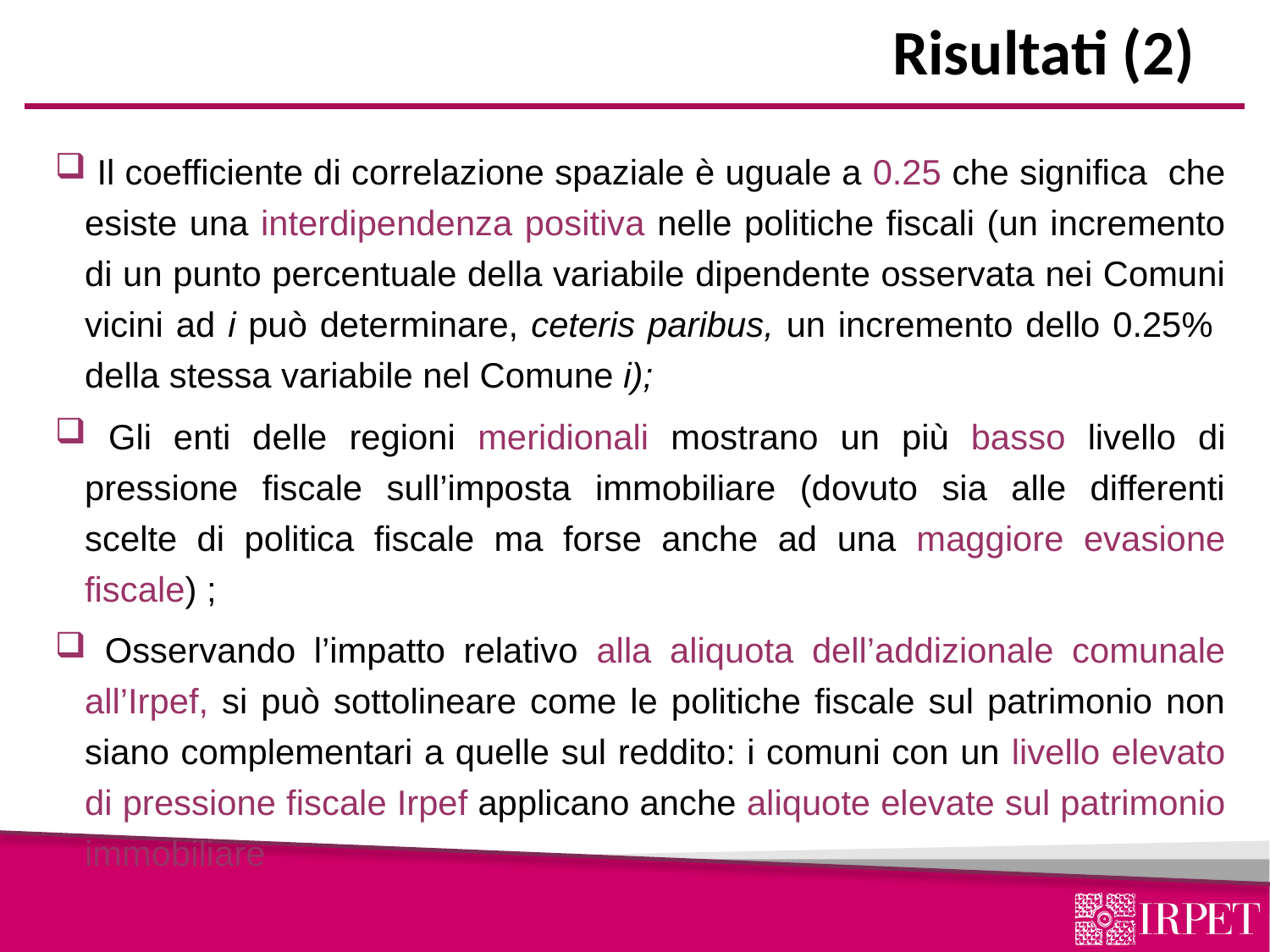

# Risultati (2)

 Il coefficiente di correlazione spaziale è uguale a 0.25 che significa  che esiste una interdipendenza positiva nelle politiche fiscali (un incremento di un punto percentuale della variabile dipendente osservata nei Comuni vicini ad i può determinare, ceteris paribus, un incremento dello 0.25%  della stessa variabile nel Comune i);
 Gli enti delle regioni meridionali mostrano un più basso livello di pressione fiscale sull’imposta immobiliare (dovuto sia alle differenti scelte di politica fiscale ma forse anche ad una maggiore evasione fiscale) ;
 Osservando l’impatto relativo alla aliquota dell’addizionale comunale all’Irpef, si può sottolineare come le politiche fiscale sul patrimonio non siano complementari a quelle sul reddito: i comuni con un livello elevato di pressione fiscale Irpef applicano anche aliquote elevate sul patrimonio immobiliare